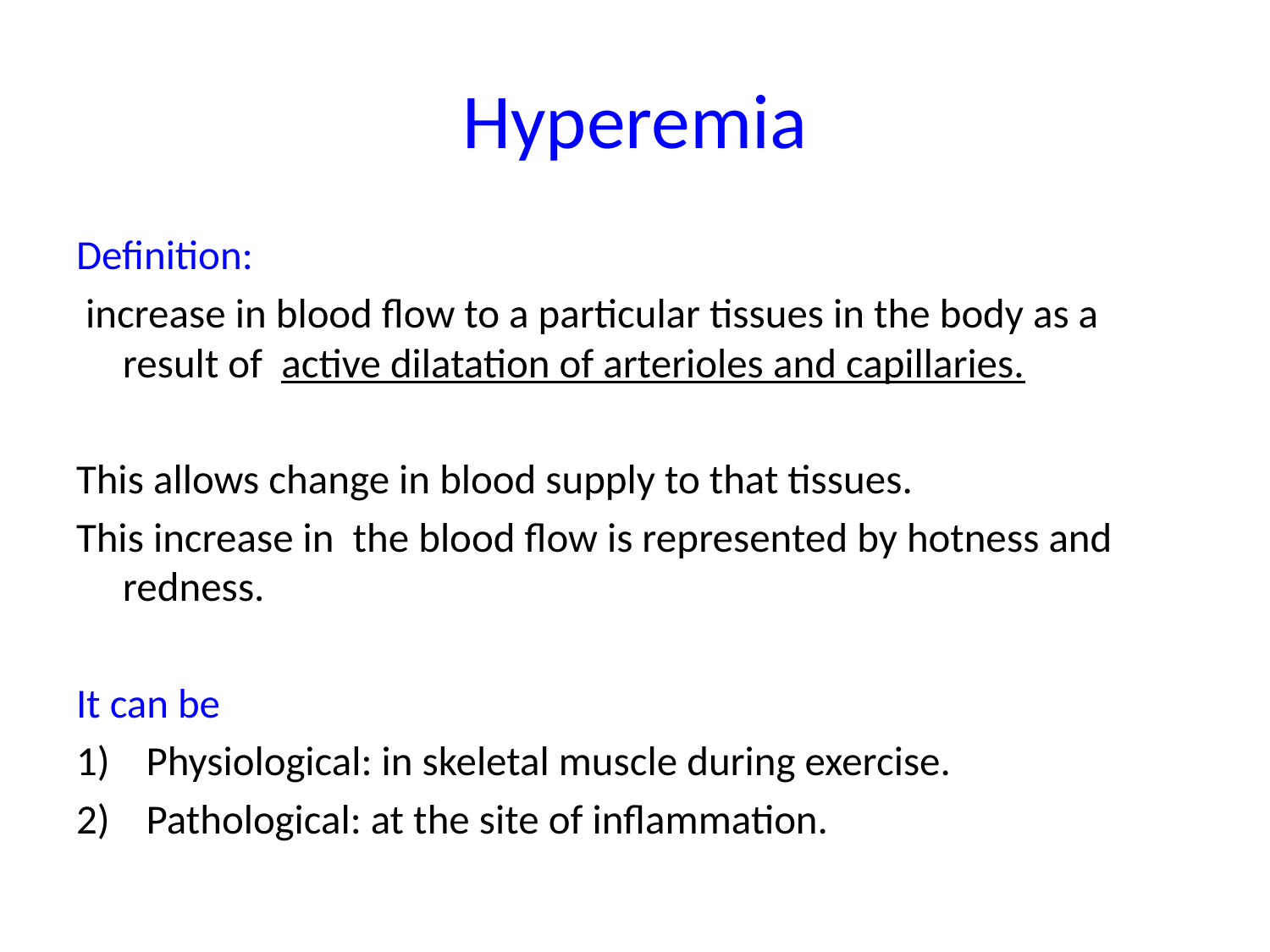

# Hyperemia
Definition:
 increase in blood flow to a particular tissues in the body as a result of  active dilatation of arterioles and capillaries.

This allows change in blood supply to that tissues.
This increase in  the blood flow is represented by hotness and redness.

It can be
Physiological: in skeletal muscle during exercise.
Pathological: at the site of inflammation.